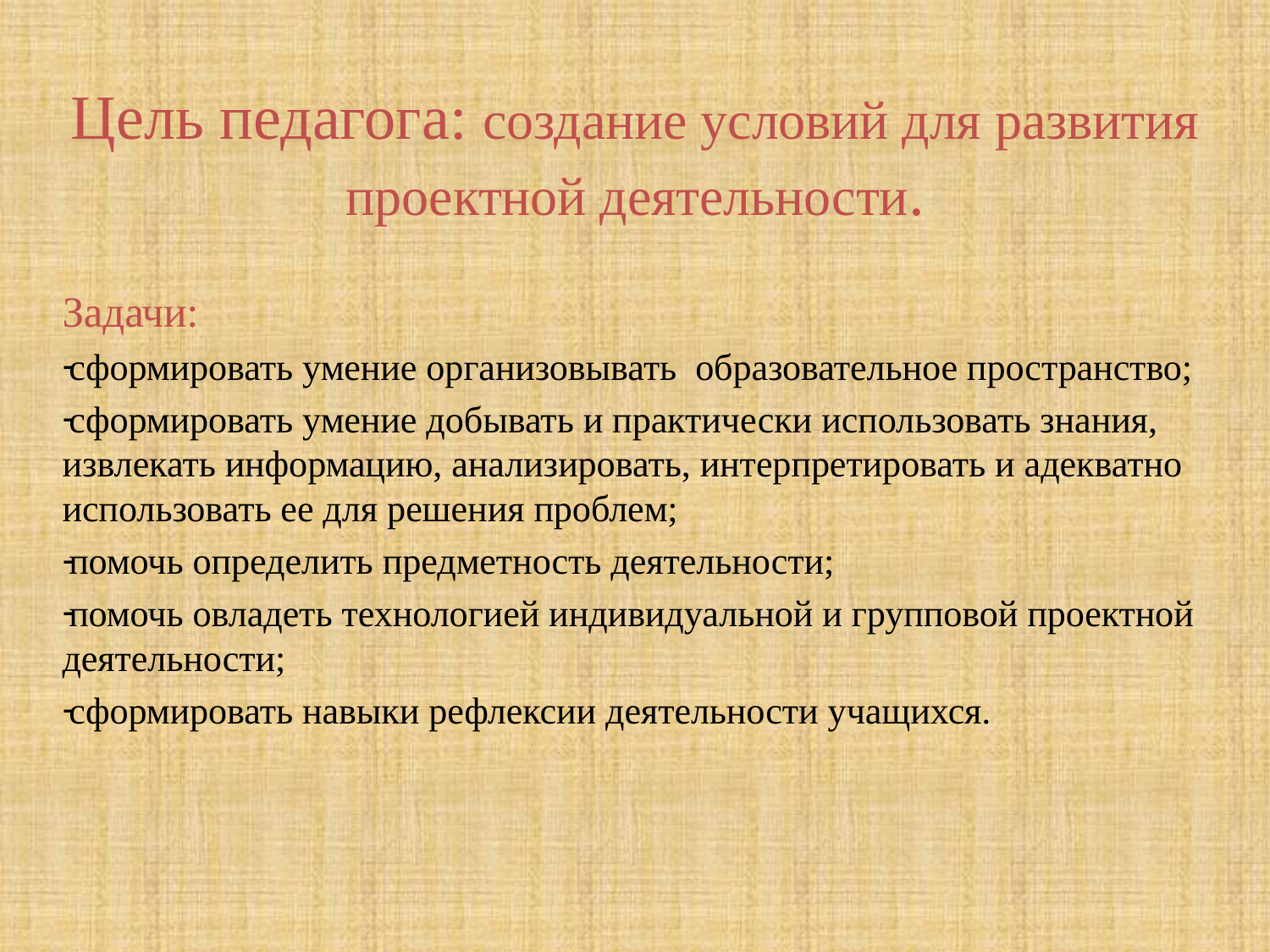

# Цель педагога: создание условий для развития проектной деятельности.
Задачи:
сформировать умение организовывать  образовательное пространство;
сформировать умение добывать и практически использовать знания, извлекать информацию, анализировать, интерпретировать и адекватно использовать ее для решения проблем;
помочь определить предметность деятельности;
помочь овладеть технологией индивидуальной и групповой проектной деятельности;
сформировать навыки рефлексии деятельности учащихся.